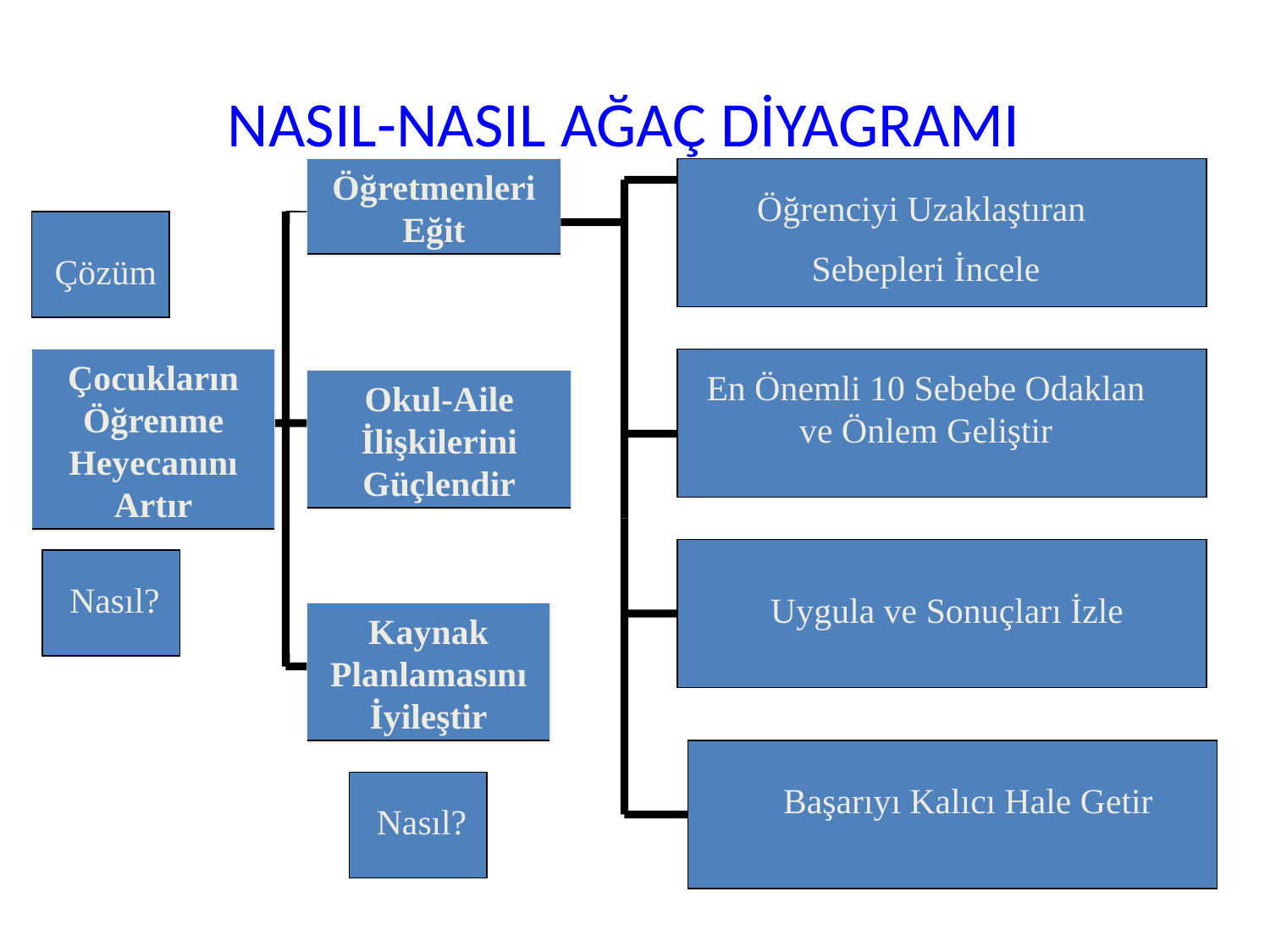

# NASIL-NASIL AĞAÇ DİYAGRAMI

Öğretmenleri Eğit

Öğrenciyi Uzaklaştıran
Sebepleri İncele

Çözüm

Çocukların Öğrenme Heyecanını Artır

En Önemli 10 Sebebe Odaklan ve Önlem Geliştir

Okul-Aile İlişkilerini Güçlendir

  Nasıl?
Uygula ve Sonuçları İzle

Kaynak Planlamasını İyileştir

Başarıyı Kalıcı Hale Getir
  Nasıl?